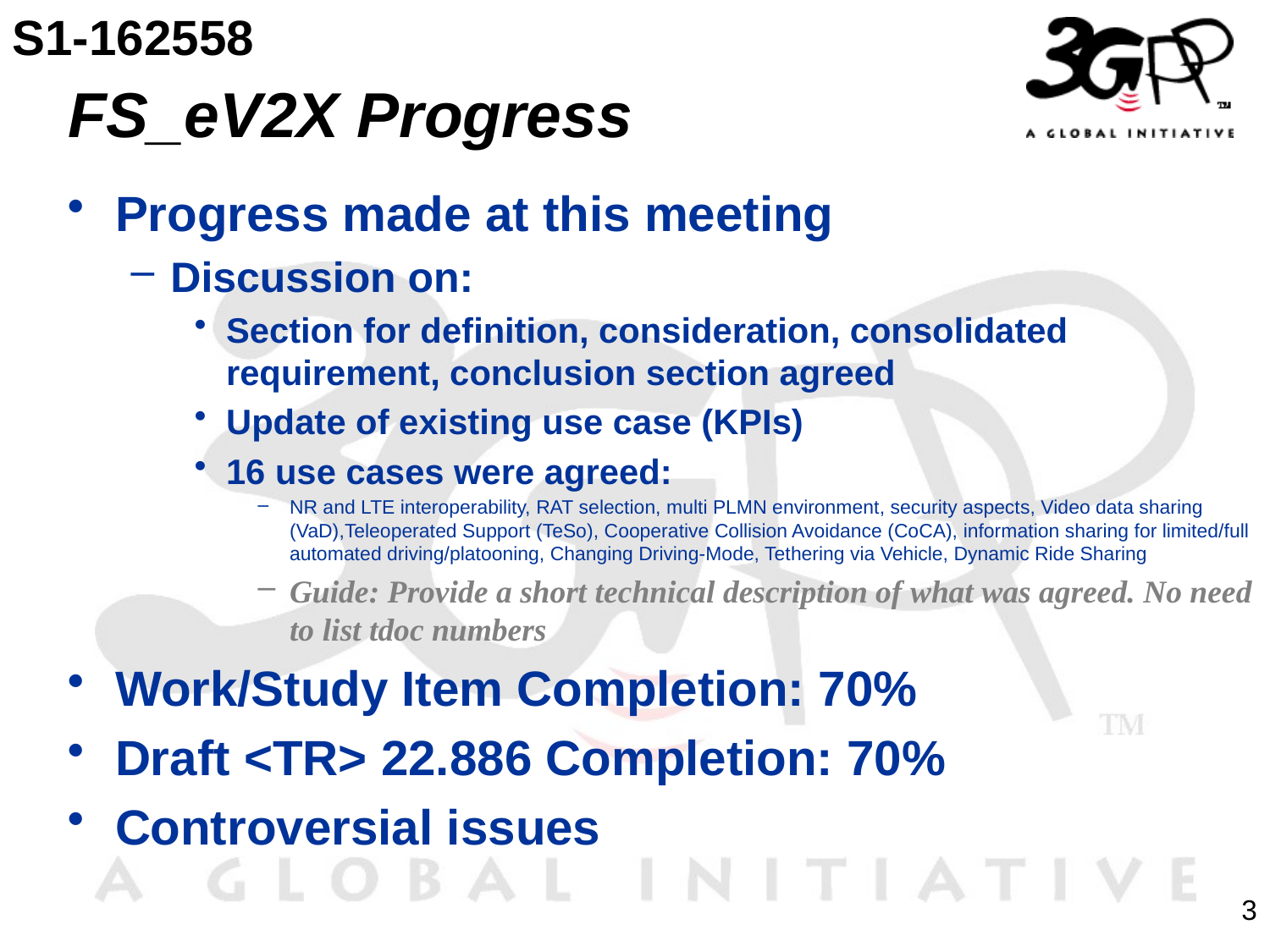

S1-162558
# FS_eV2X Progress
Progress made at this meeting
Discussion on:
Section for definition, consideration, consolidated requirement, conclusion section agreed
Update of existing use case (KPIs)
16 use cases were agreed:
NR and LTE interoperability, RAT selection, multi PLMN environment, security aspects, Video data sharing (VaD),Teleoperated Support (TeSo), Cooperative Collision Avoidance (CoCA), information sharing for limited/full automated driving/platooning, Changing Driving-Mode, Tethering via Vehicle, Dynamic Ride Sharing
Guide: Provide a short technical description of what was agreed. No need to list tdoc numbers
Work/Study Item Completion: 70%
Draft <TR> 22.886 Completion: 70%
Controversial issues

3